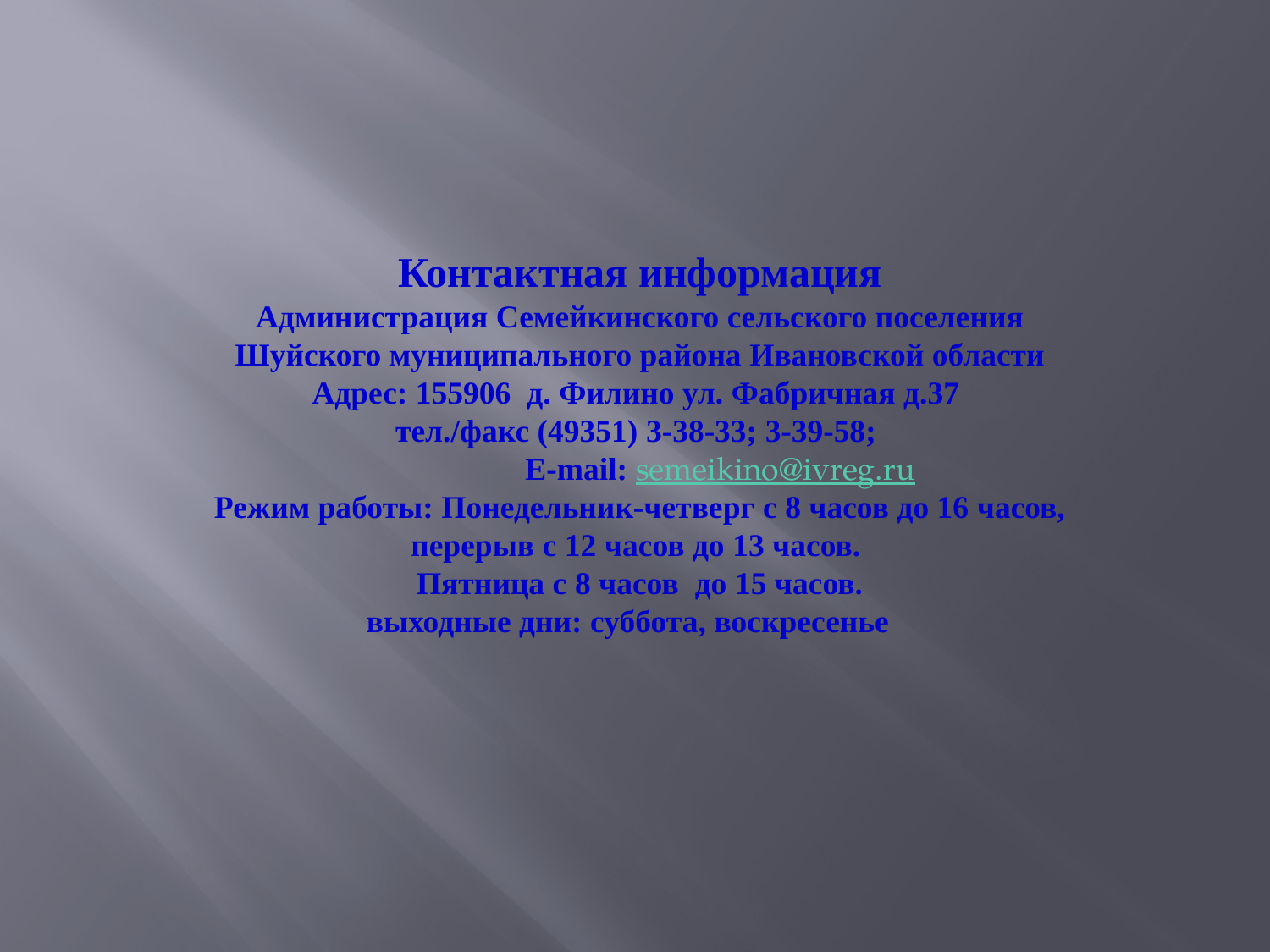

Контактная информация
Администрация Семейкинского сельского поселения Шуйского муниципального района Ивановской области
Адрес: 155906  д. Филино ул. Фабричная д.37
тел./факс (49351) 3-38-33; 3-39-58;
                    E-mail: semeikino@ivreg.ru
Режим работы: Понедельник-четверг с 8 часов до 16 часов,
перерыв с 12 часов до 13 часов.
Пятница с 8 часов  до 15 часов.
выходные дни: суббота, воскресенье